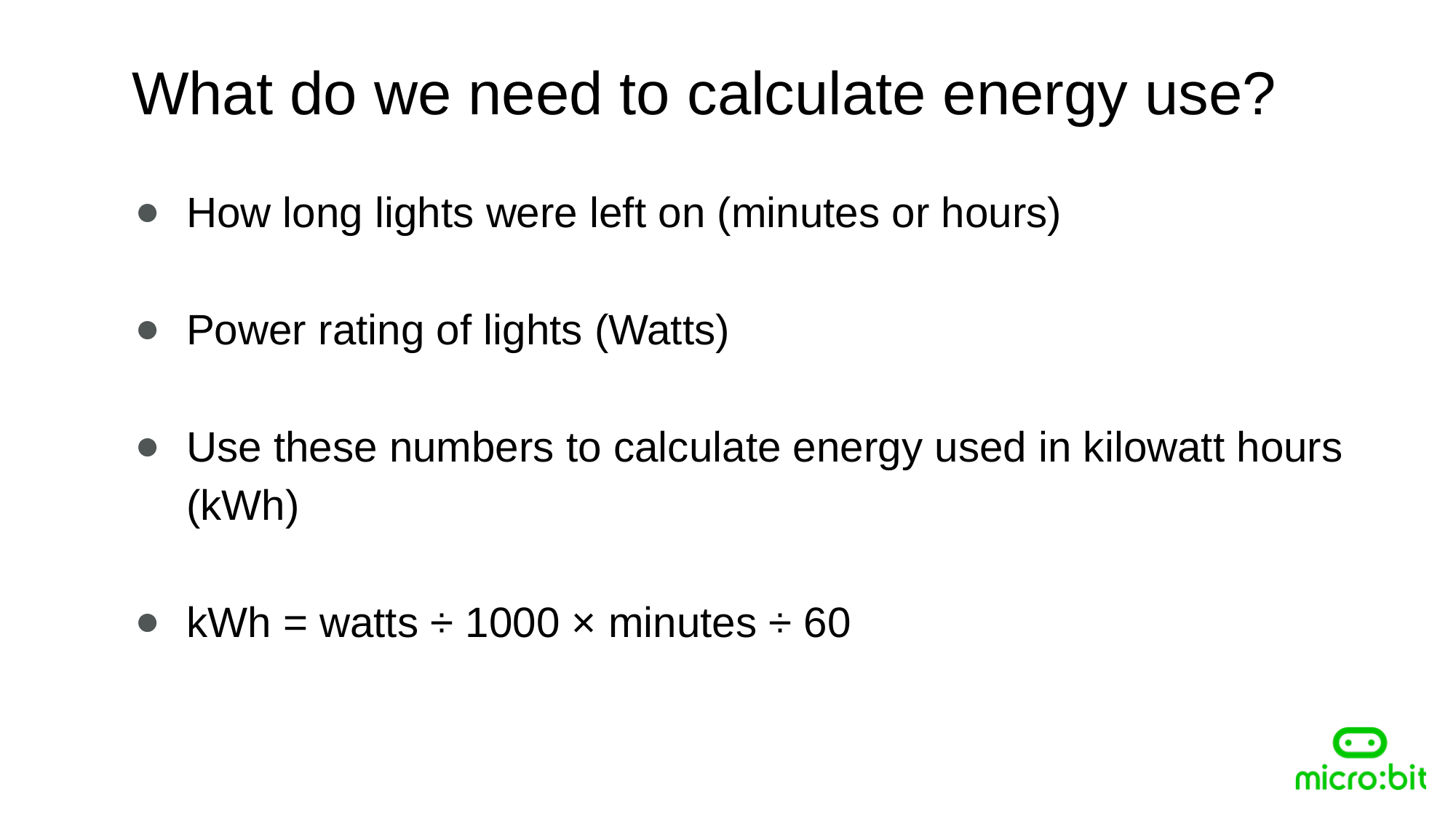

What do we need to calculate energy use?

How long lights were left on (minutes or hours)
Power rating of lights (Watts)
Use these numbers to calculate energy used in kilowatt hours (kWh)
kWh = watts ÷ 1000 × minutes ÷ 60